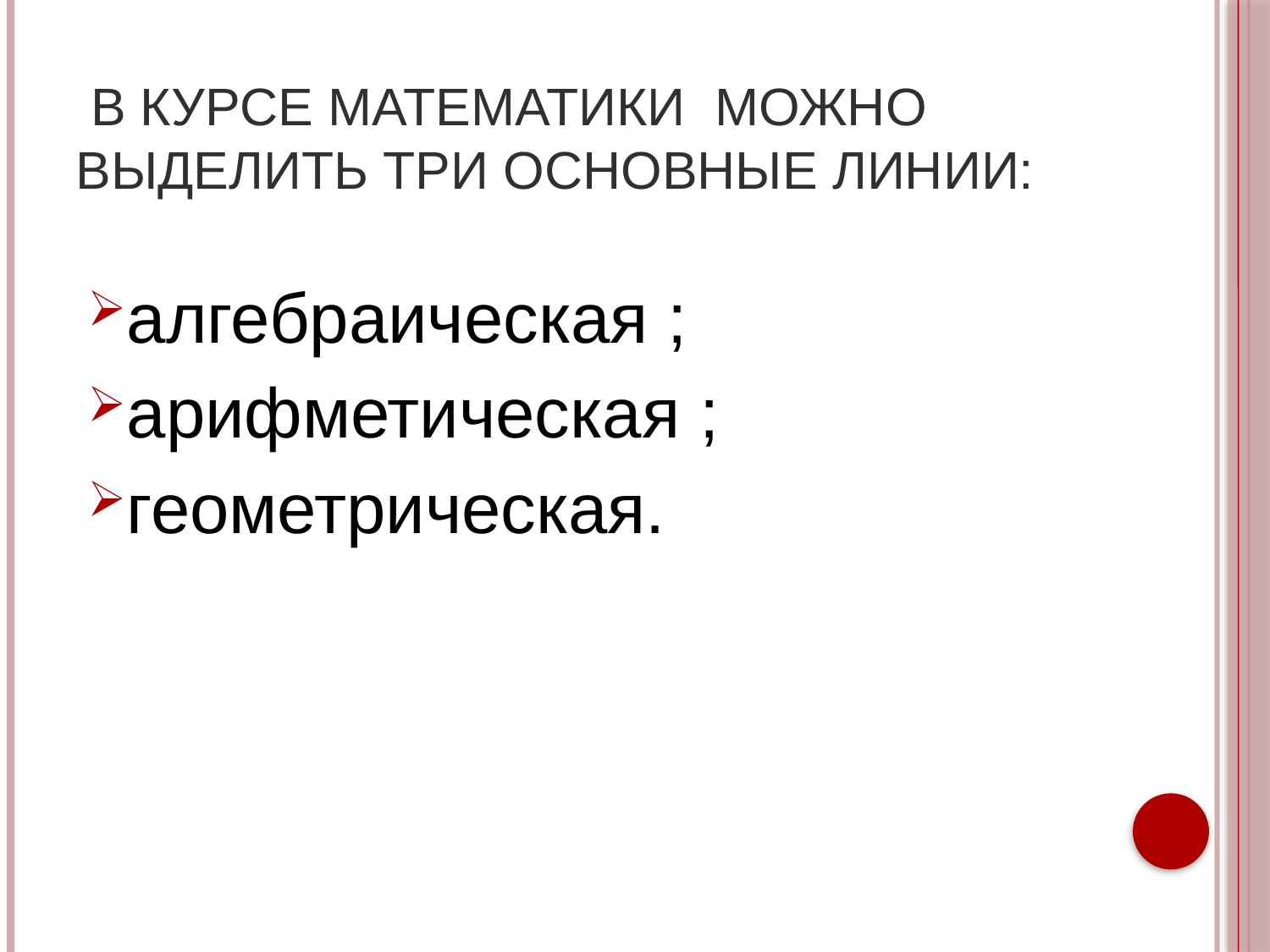

# В курсе математики  можно выделить три основные линии:
алгебраическая ;
арифметическая ;
геометрическая.